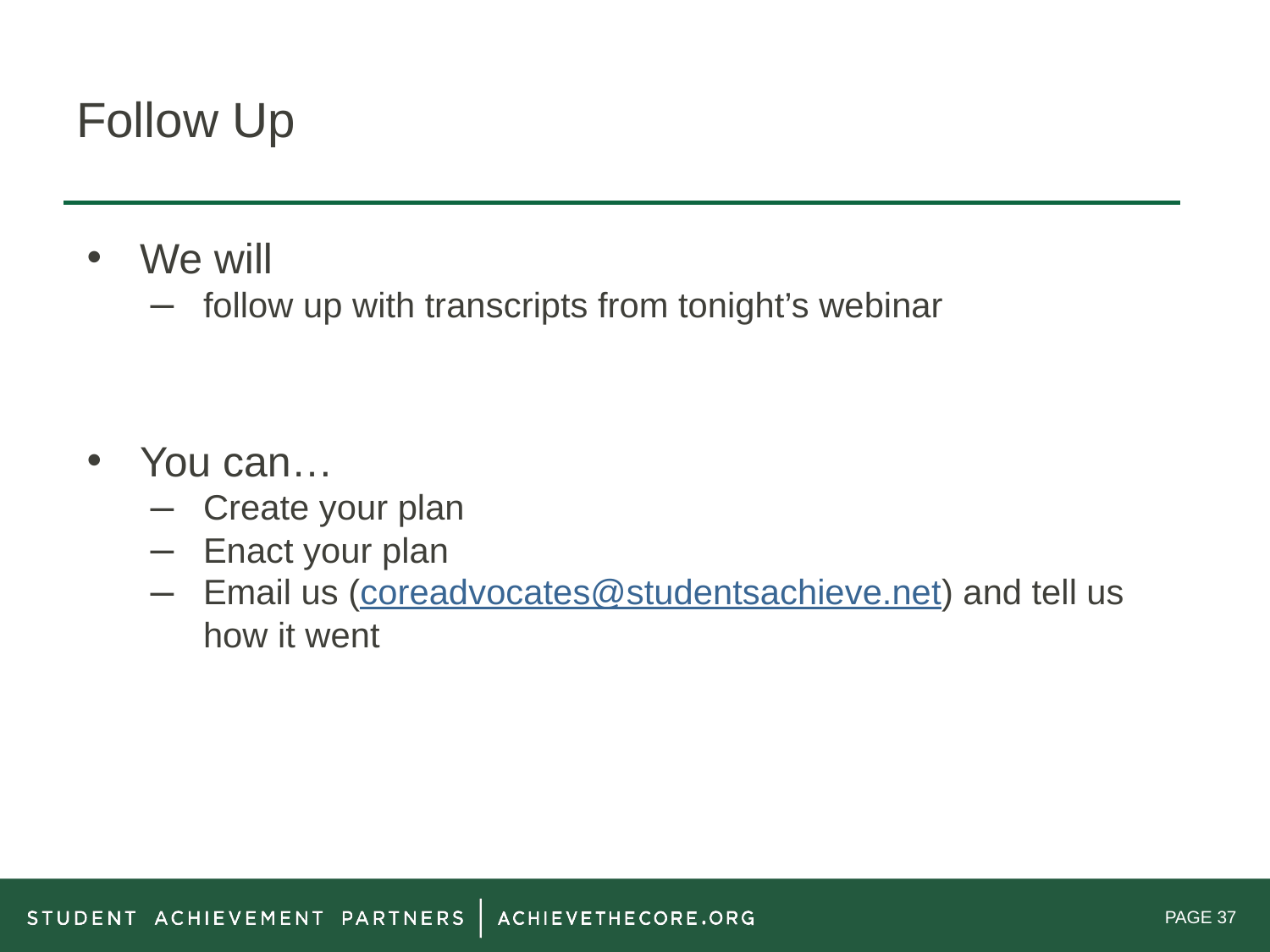

# Follow Up
We will
follow up with transcripts from tonight’s webinar

You can…
Create your plan
Enact your plan
Email us (coreadvocates@studentsachieve.net) and tell us how it went